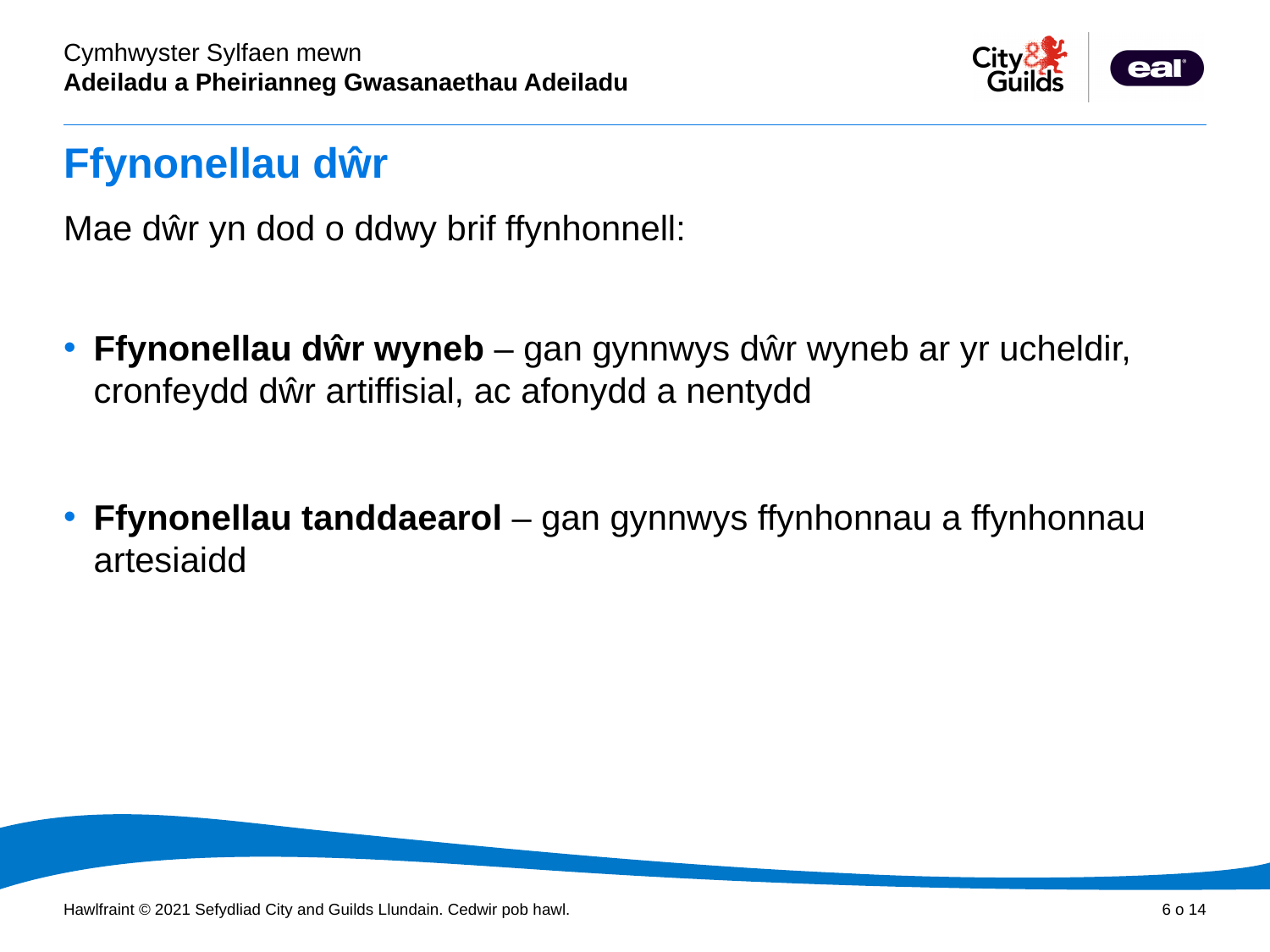

Ffynonellau dŵr
Mae dŵr yn dod o ddwy brif ffynhonnell:

Ffynonellau dŵr wyneb – gan gynnwys dŵr wyneb ar yr ucheldir, cronfeydd dŵr artiffisial, ac afonydd a nentydd

Ffynonellau tanddaearol – gan gynnwys ffynhonnau a ffynhonnau artesiaidd